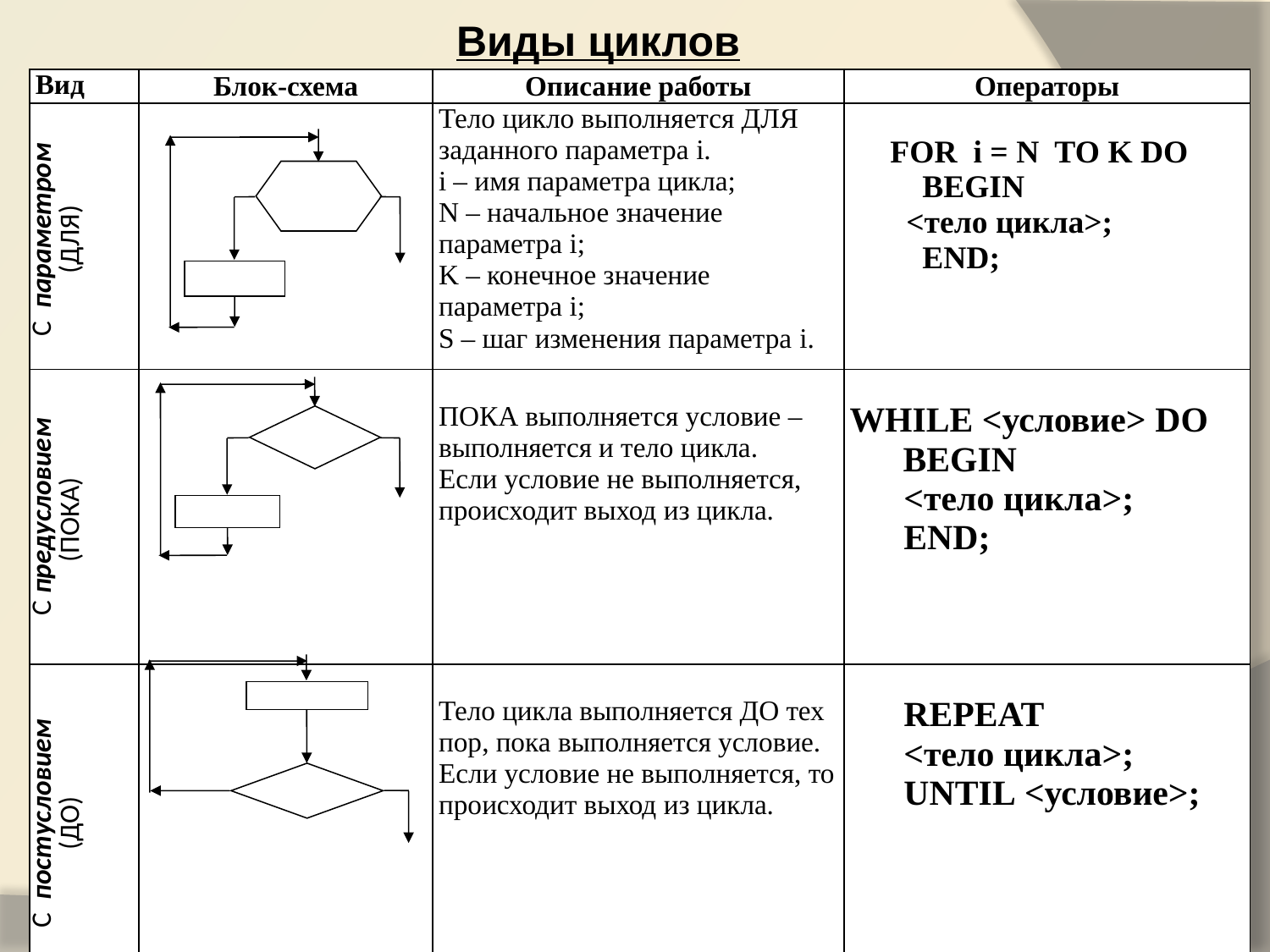

# Виды циклов
| Вид | Блок-схема | Описание работы | Операторы |
| --- | --- | --- | --- |
| С параметром (ДЛЯ) |  | Тело цикло выполняется ДЛЯ заданного параметра i. i – имя параметра цикла; N – начальное значение параметра i; K – конечное значение параметра i; S – шаг изменения параметра i. | FOR i = N TO K DO BEGIN <тело цикла>; END; |
| С предусловием (ПОКА) |  | Пока выполняется условие – выполняется и тело цикла. Если условие не выполняется, происходит выход из цикла. | WHILE <условие> DO BEGIN <тело цикла>; END; |
| С постусловием (ДО) |  | Тело цикла выполняется ДО тех пор, пока выполняется условие. Если условие не выполняется, то происходит выход из цикла. | REPEAT <тело цикла>; UNTIL <условие>; |